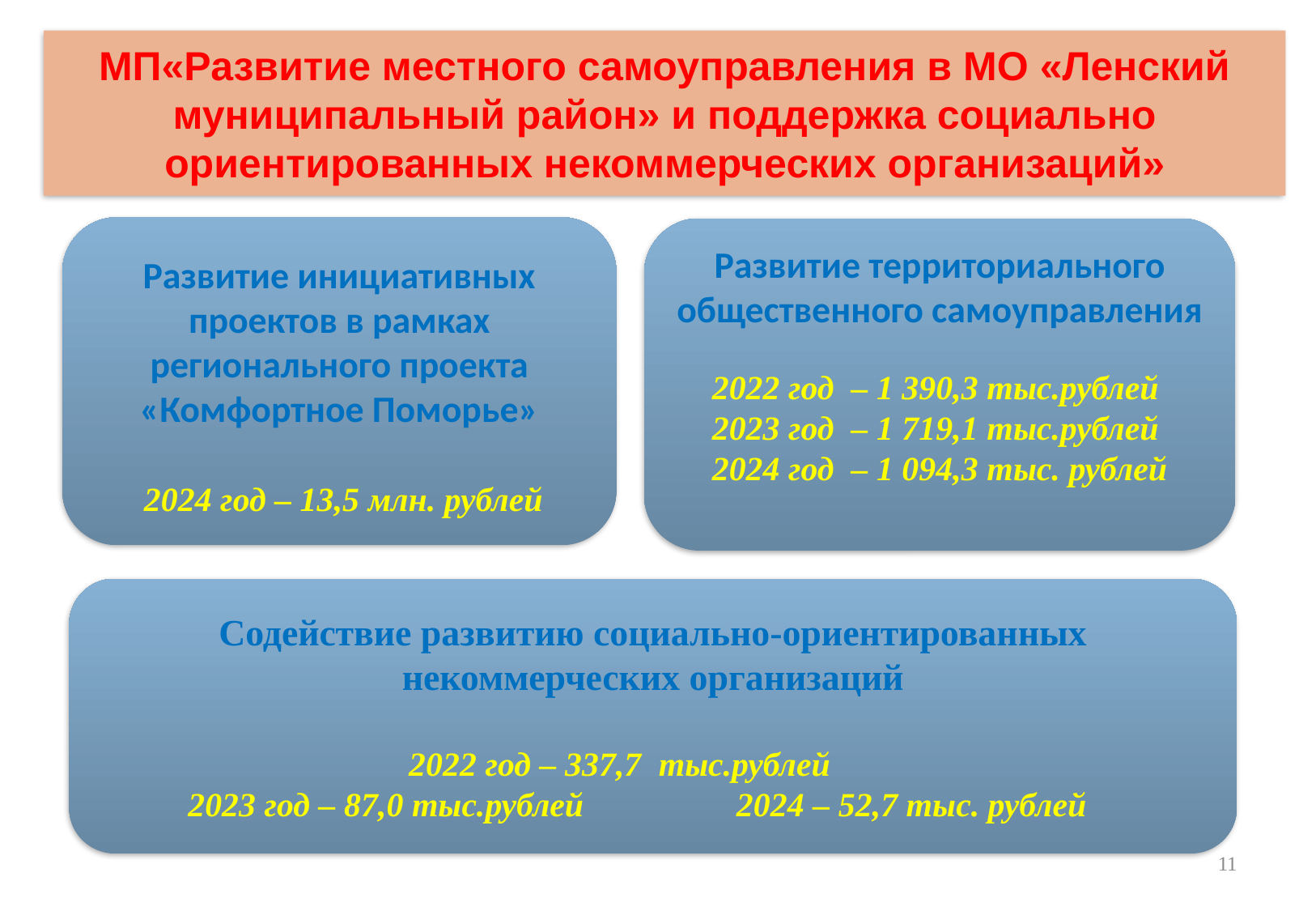

МП«Развитие местного самоуправления в МО «Ленский муниципальный район» и поддержка социально ориентированных некоммерческих организаций»

Развитие инициативных проектов в рамках регионального проекта «Комфортное Поморье»

 2024 год – 13,5 млн. рублей

Развитие территориального общественного самоуправления

2022 год  – 1 390,3 тыс.рублей
2023 год  – 1 719,1 тыс.рублей
2024 год  – 1 094,3 тыс. рублей

Содействие развитию социально-ориентированных некоммерческих организаций

                                     2022 год – 337,7  тыс.рублей
           2023 год – 87,0 тыс.рублей                  2024 – 52,7 тыс. рублей

11